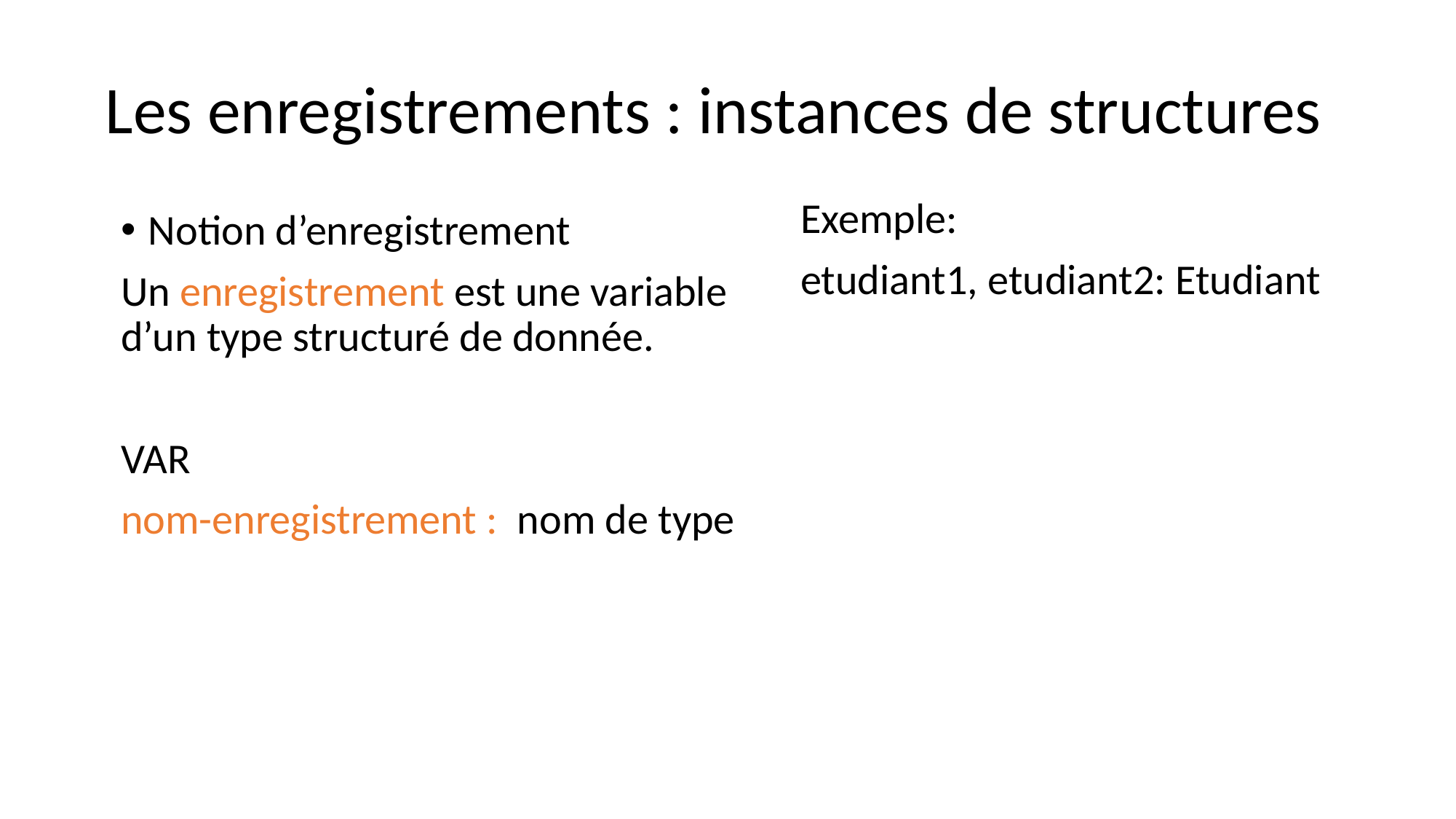

# Les enregistrements : instances de structures
Exemple:
etudiant1, etudiant2: Etudiant

Notion d’enregistrement
Un enregistrement est une variable d’un type structuré de donnée.

VAR
nom-enregistrement :  nom de type